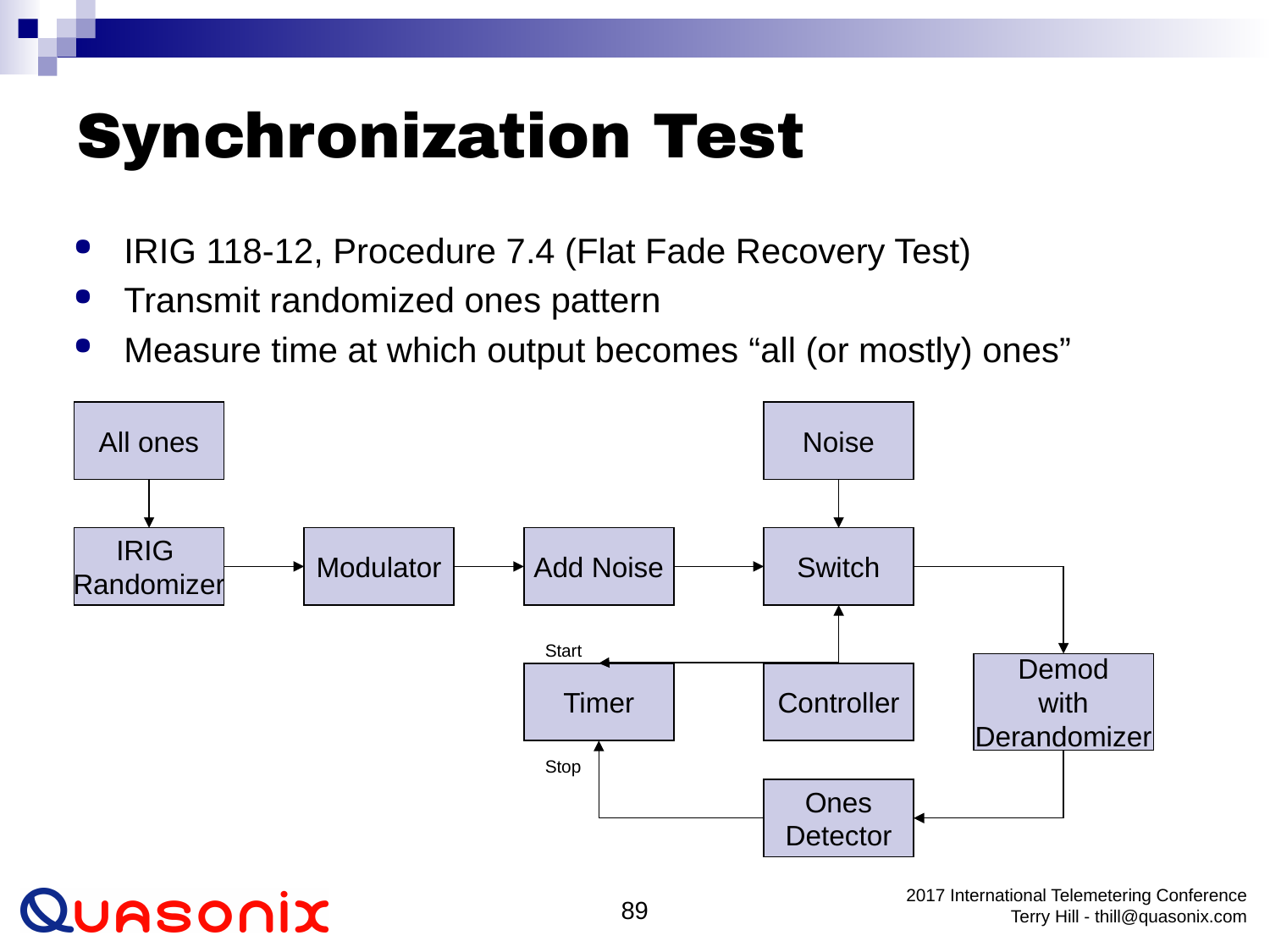

# Synchronization Test
IRIG 118-12, Procedure 7.4 (Flat Fade Recovery Test)
Transmit randomized ones pattern
Measure time at which output becomes “all (or mostly) ones”
All ones
Noise
IRIG
Randomizer
Modulator
Add Noise
Switch
Start
Demod
with
Derandomizer
Timer
Controller
Stop
Ones
Detector